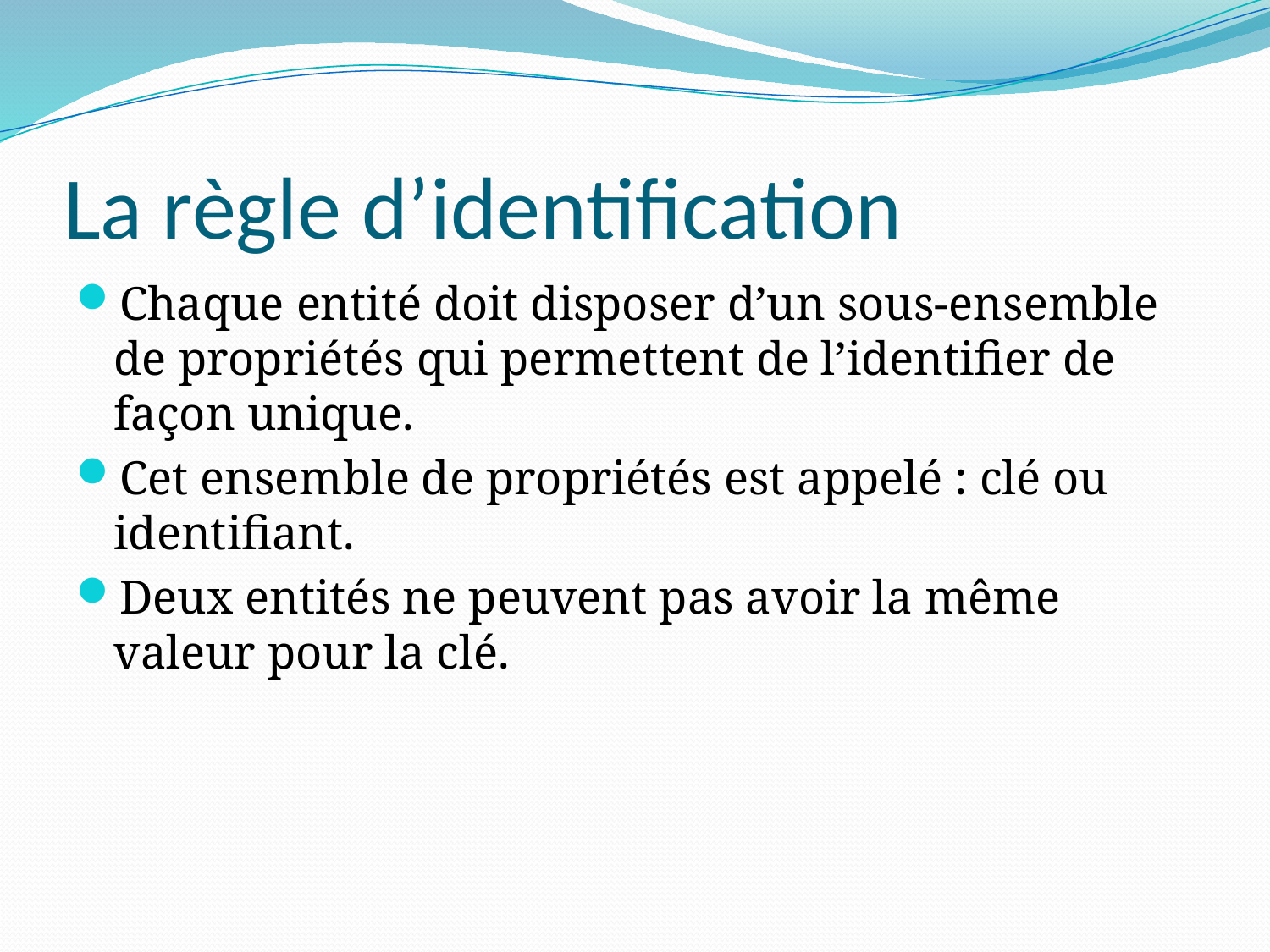

# La règle d’identification
Chaque entité doit disposer d’un sous-ensemble de propriétés qui permettent de l’identifier de façon unique.
Cet ensemble de propriétés est appelé : clé ou identifiant.
Deux entités ne peuvent pas avoir la même valeur pour la clé.